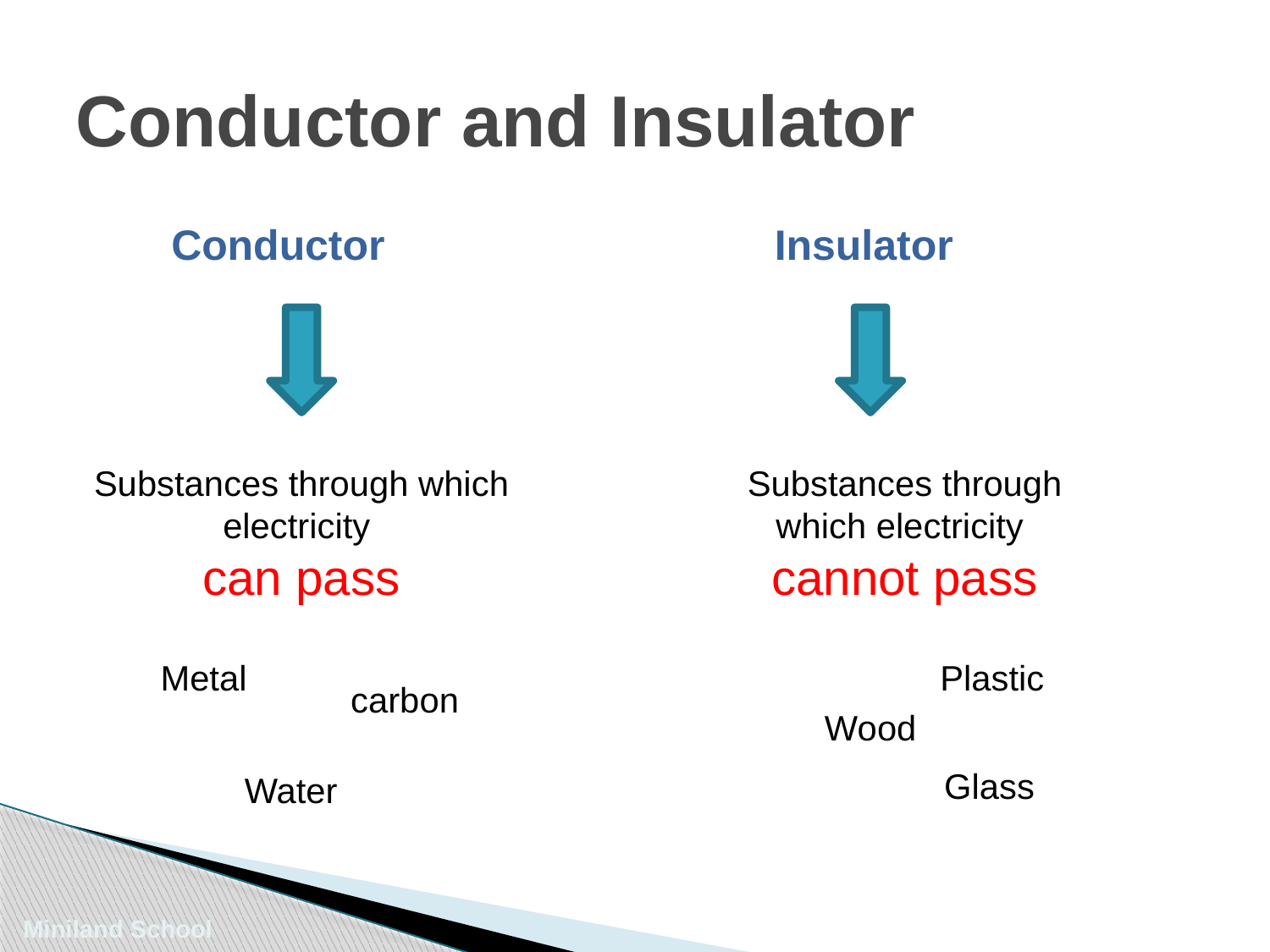

# Conductor and Insulator
Conductor
Insulator

Substances through which electricity
can pass
Substances through which electricity
cannot pass
Plastic
Metal
carbon
Wood
Glass
Water